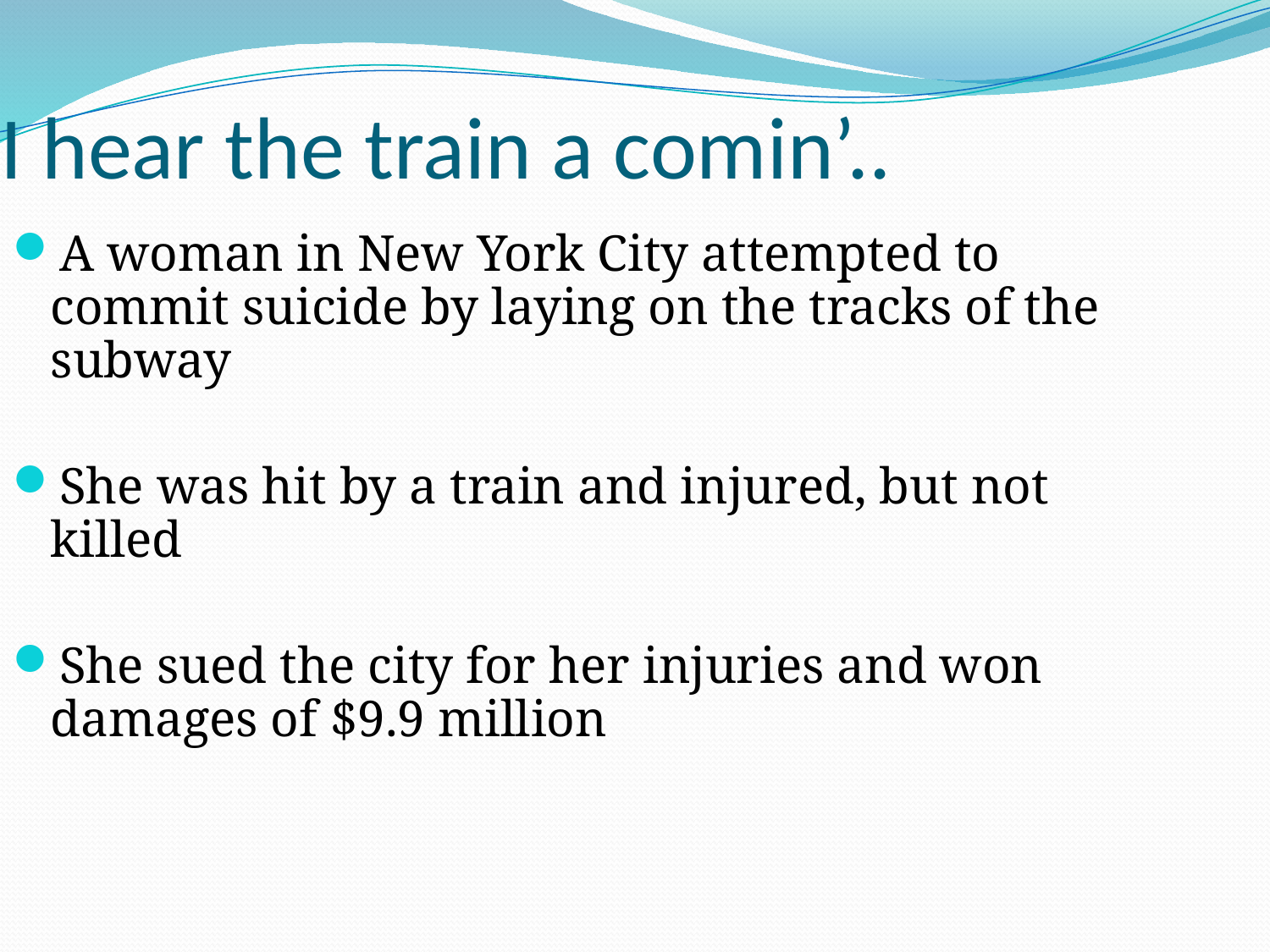

I hear the train a comin’..
A woman in New York City attempted to commit suicide by laying on the tracks of the subway

She was hit by a train and injured, but not killed

She sued the city for her injuries and won damages of $9.9 million